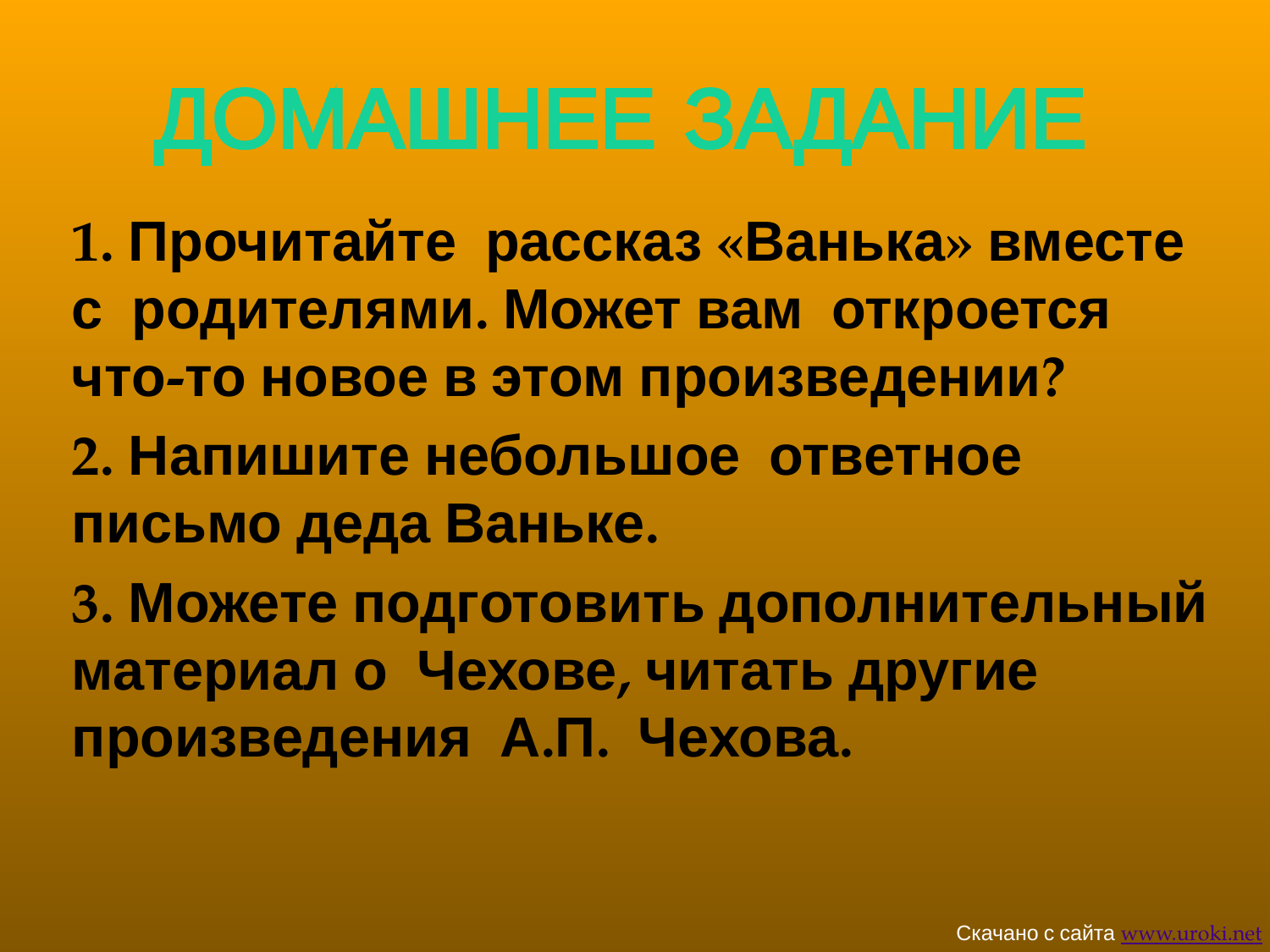

# ДОМАШНЕЕ ЗАДАНИЕ
1. Прочитайте  рассказ «Ванька» вместе с  родителями. Может вам  откроется   что-то новое в этом произведении?
2. Напишите небольшое  ответное письмо деда Ваньке.
3. Можете подготовить дополнительный материал о  Чехове, читать другие   произведения  А.П.  Чехова.
Скачано с сайта www.uroki.net